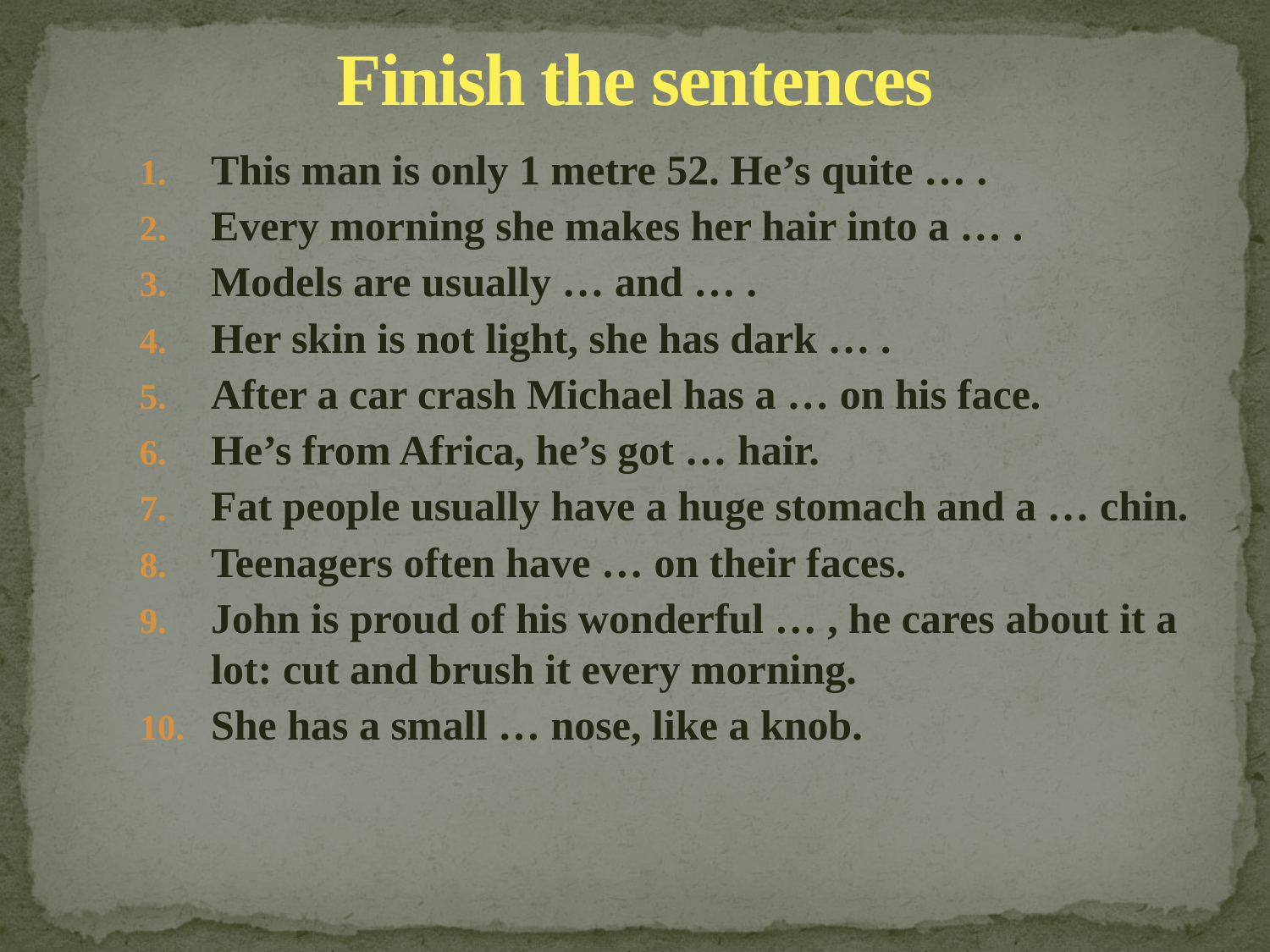

# Finish the sentences
This man is only 1 metre 52. He’s quite … .
Every morning she makes her hair into a … .
Models are usually … and … .
Her skin is not light, she has dark … .
After a car crash Michael has a … on his face.
He’s from Africa, he’s got … hair.
Fat people usually have a huge stomach and a … chin.
Teenagers often have … on their faces.
John is proud of his wonderful … , he cares about it a lot: cut and brush it every morning.
She has a small … nose, like a knob.